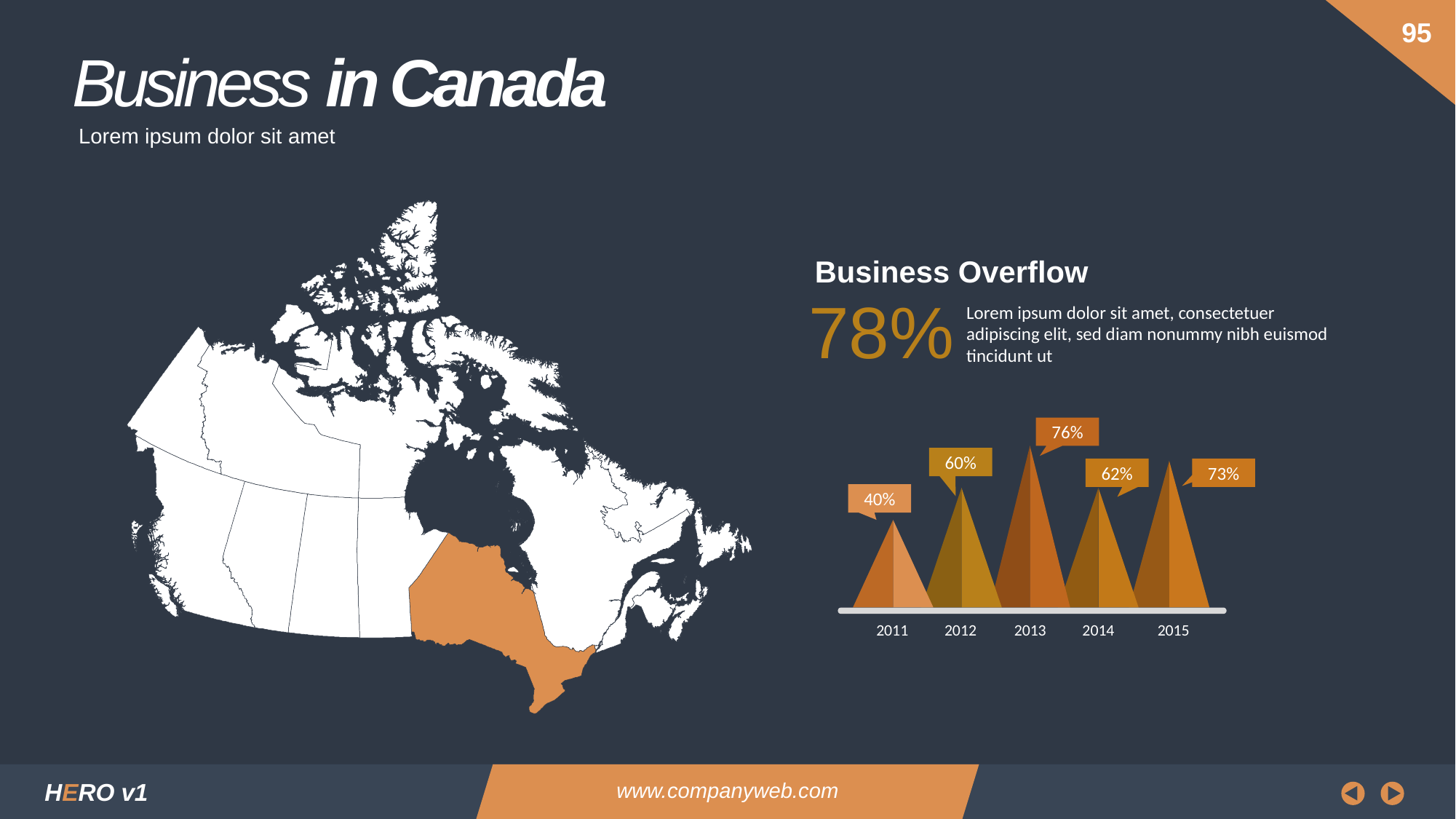

Business in Canada
Lorem ipsum dolor sit amet

Business Overflow
78%
Lorem ipsum dolor sit amet, consectetuer adipiscing elit, sed diam nonummy nibh euismod tincidunt ut
76%

60%
62%
73%
40%
2011
2012
2013
2014
2015